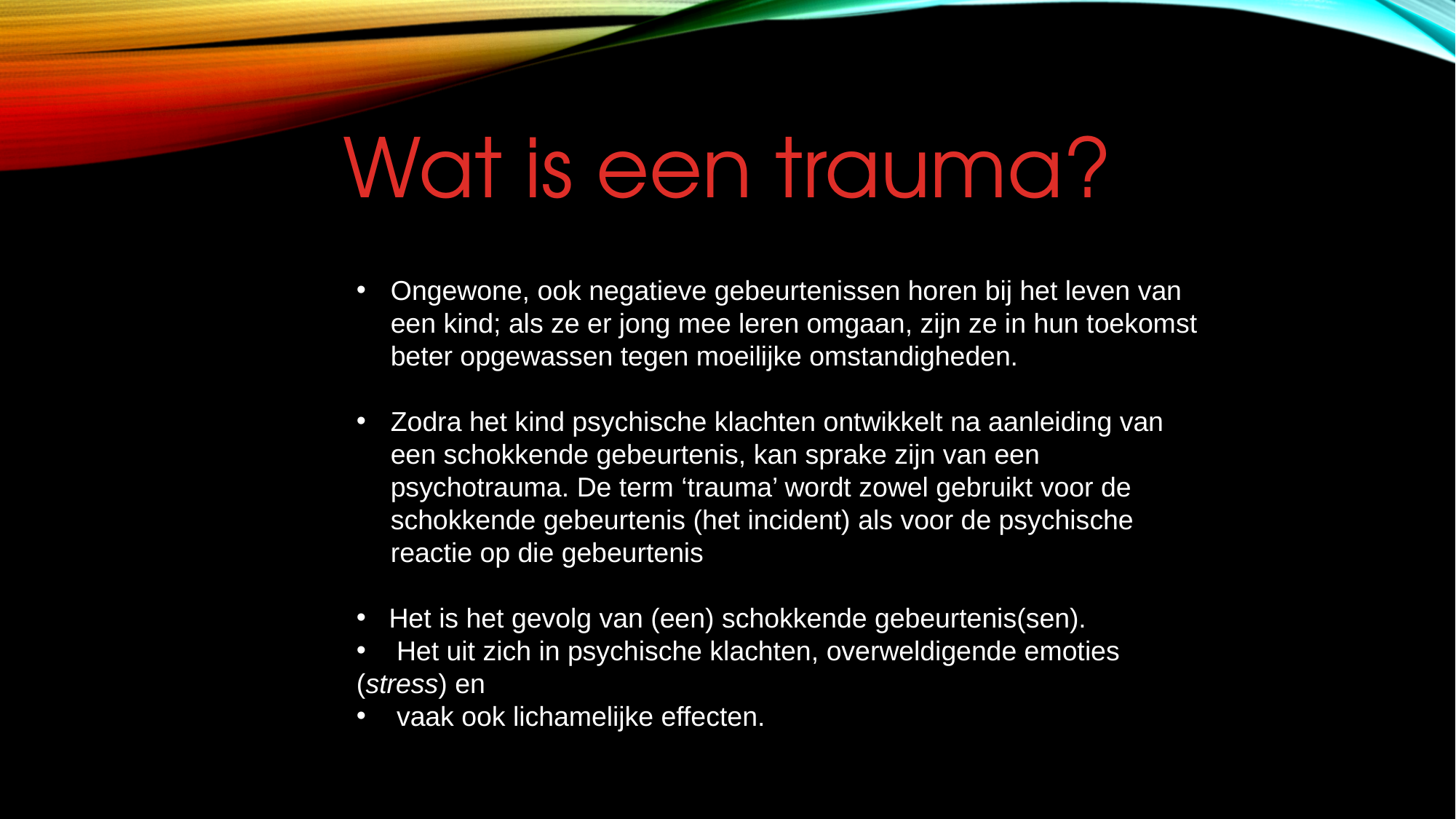

Wat is een trauma?
Ongewone, ook negatieve gebeurtenissen horen bij het leven van een kind; als ze er jong mee leren omgaan, zijn ze in hun toekomst beter opgewassen tegen moeilijke omstandigheden.

Zodra het kind psychische klachten ontwikkelt na aanleiding van een schokkende gebeurtenis, kan sprake zijn van een psychotrauma. De term ‘trauma’ wordt zowel gebruikt voor de schokkende gebeurtenis (het incident) als voor de psychische reactie op die gebeurtenis

   Het is het gevolg van (een) schokkende gebeurtenis(sen).
    Het uit zich in psychische klachten, overweldigende emoties (stress) en
    vaak ook lichamelijke effecten.